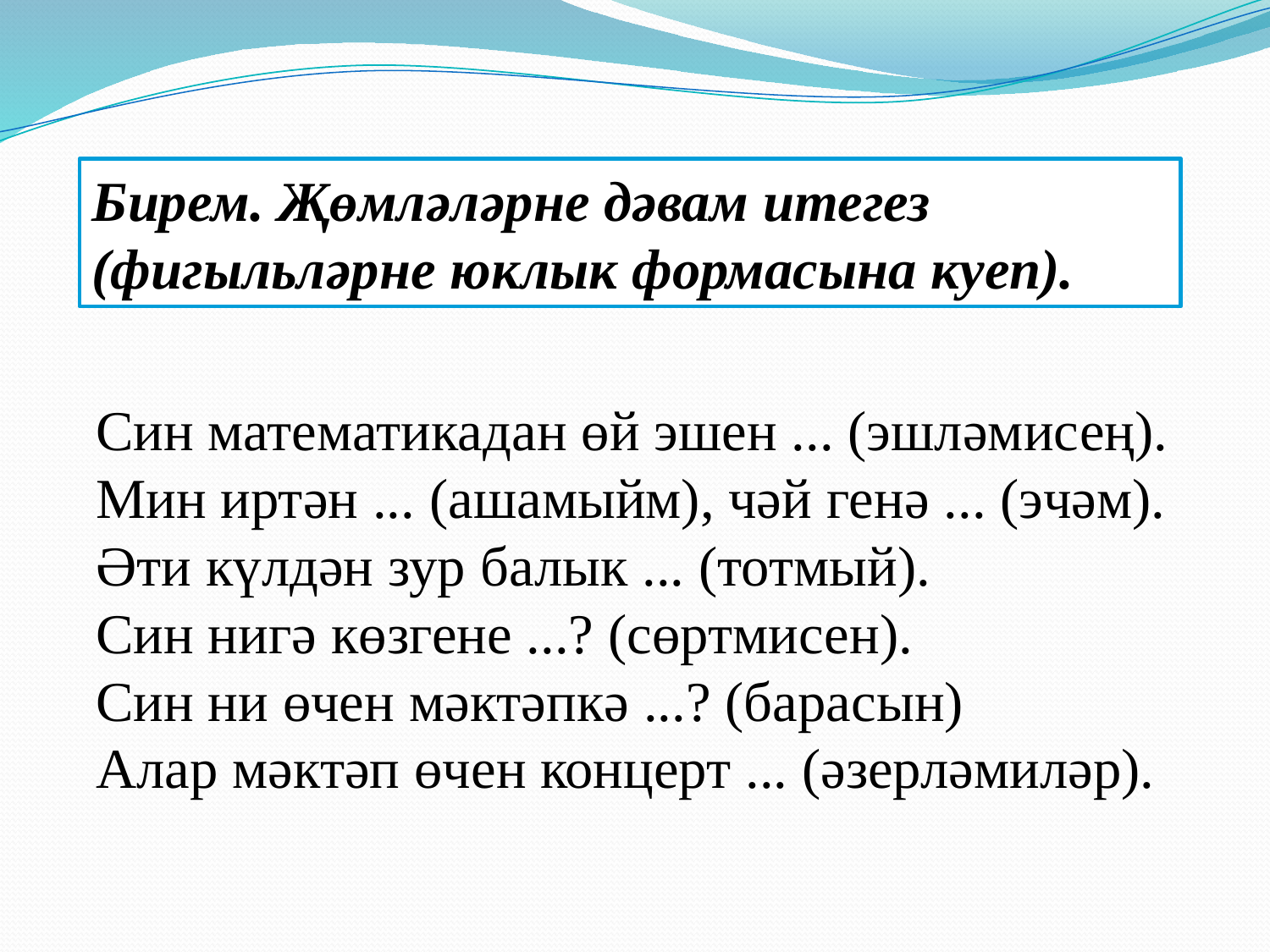

Бирем. Җөмләләрне дәвам итегез
(фигыльләрне юклык формасына куеп).

Син математикадан өй эшен ... (эшләмисең).
Мин иртән ... (ашамыйм), чәй генә ... (эчәм).
Әти күлдән зур балык ... (тотмый).
Син нигә көзгене ...? (сөртмисен).
Син ни өчен мәктәпкә ...? (барасын)
Алар мәктәп өчен концерт ... (әзерләмиләр).